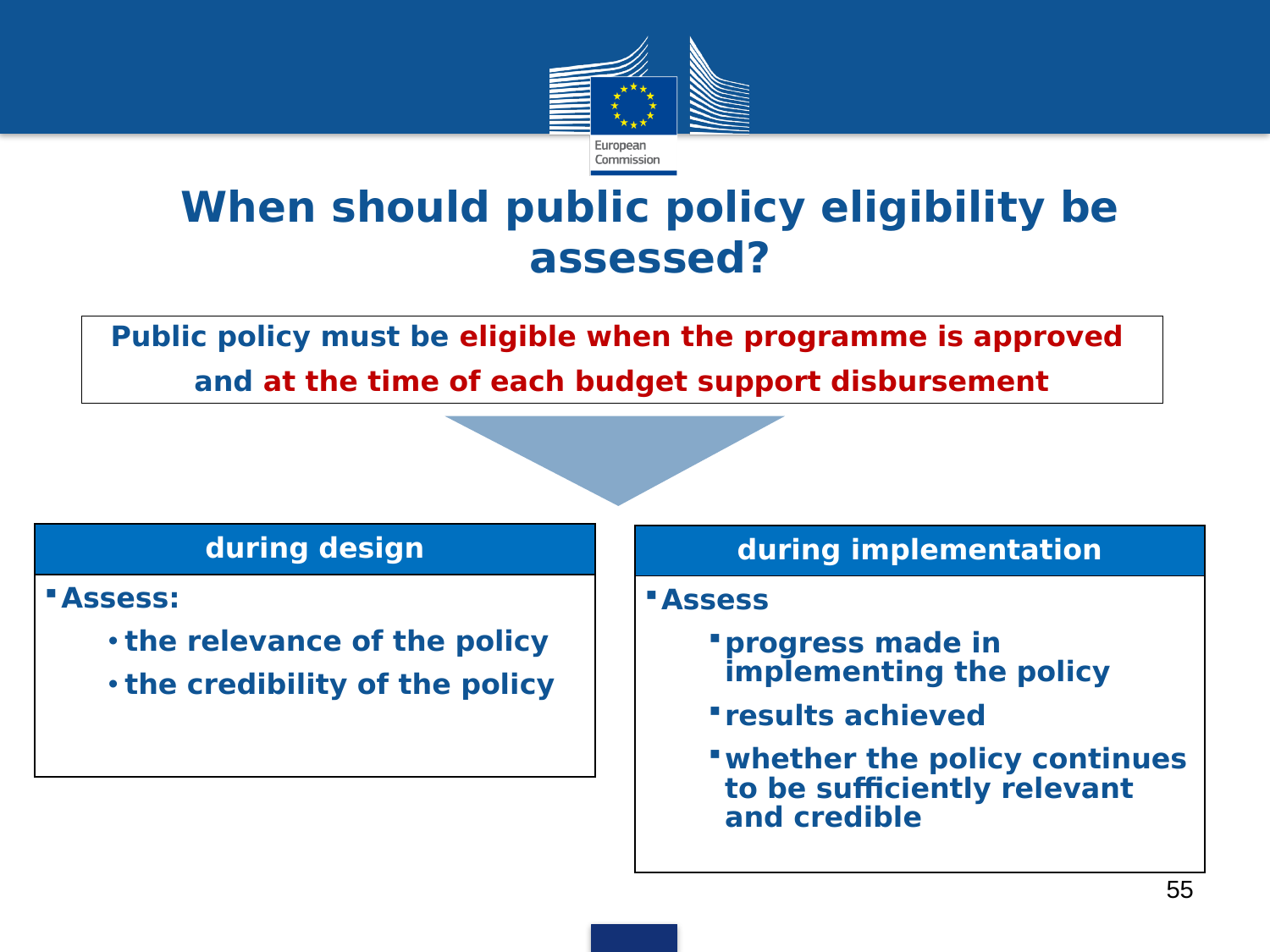

Running Head 12-Point Plain, Title Case
# When should public policy eligibility be assessed?

Public policy must be eligible when the programme is approved
and at the time of each budget support disbursement

| during design |
| --- |
| Assess: the relevance of the policy the credibility of the policy |
| during implementation |
| --- |
| Assess progress made in implementing the policy results achieved whether the policy continues to be sufficiently relevant and credible |
55